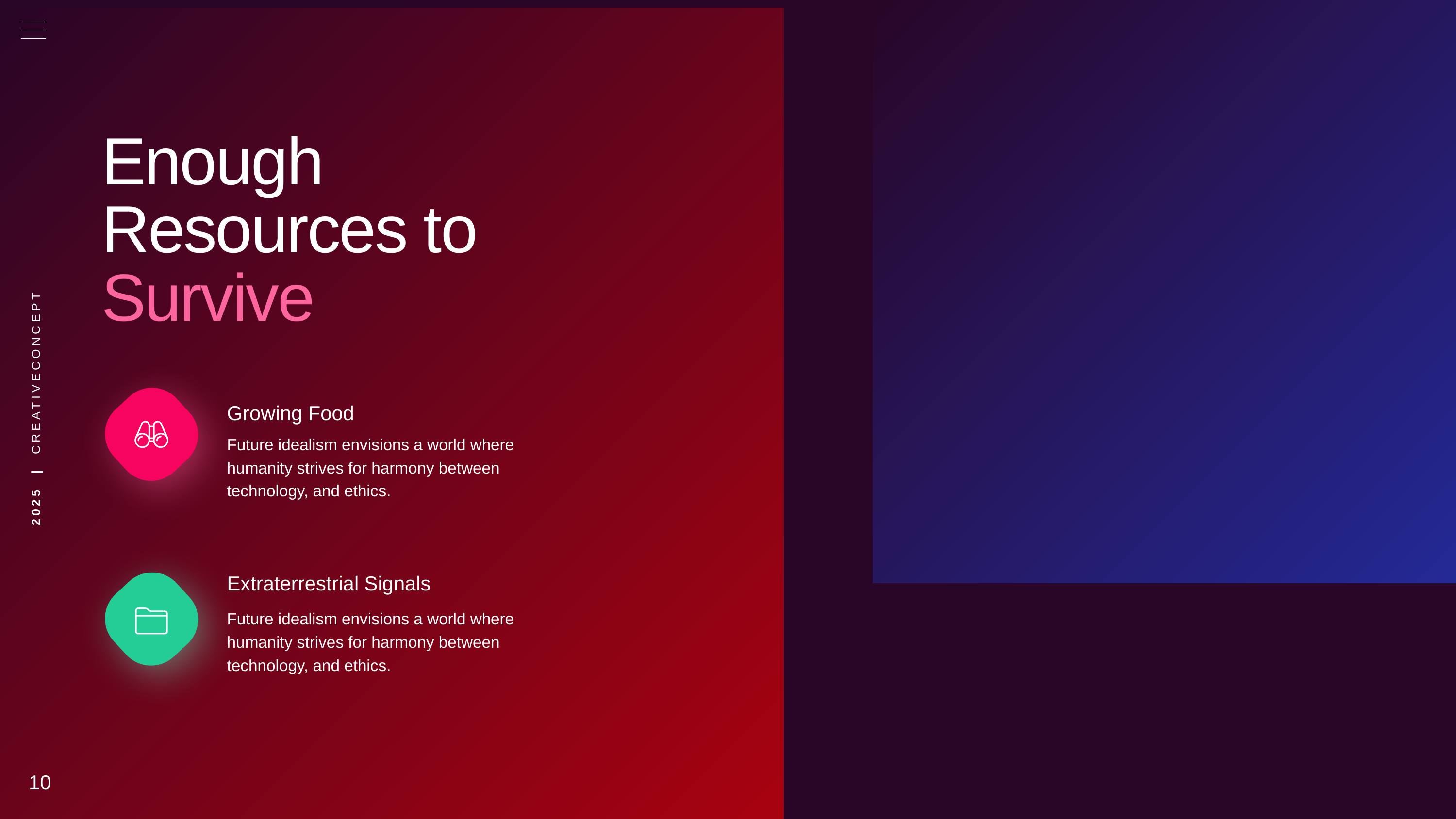

Enough Resources to Survive

Growing Food

Future idealism envisions a world where humanity strives for harmony between technology, and ethics.
Extraterrestrial Signals

Future idealism envisions a world where humanity strives for harmony between technology, and ethics.